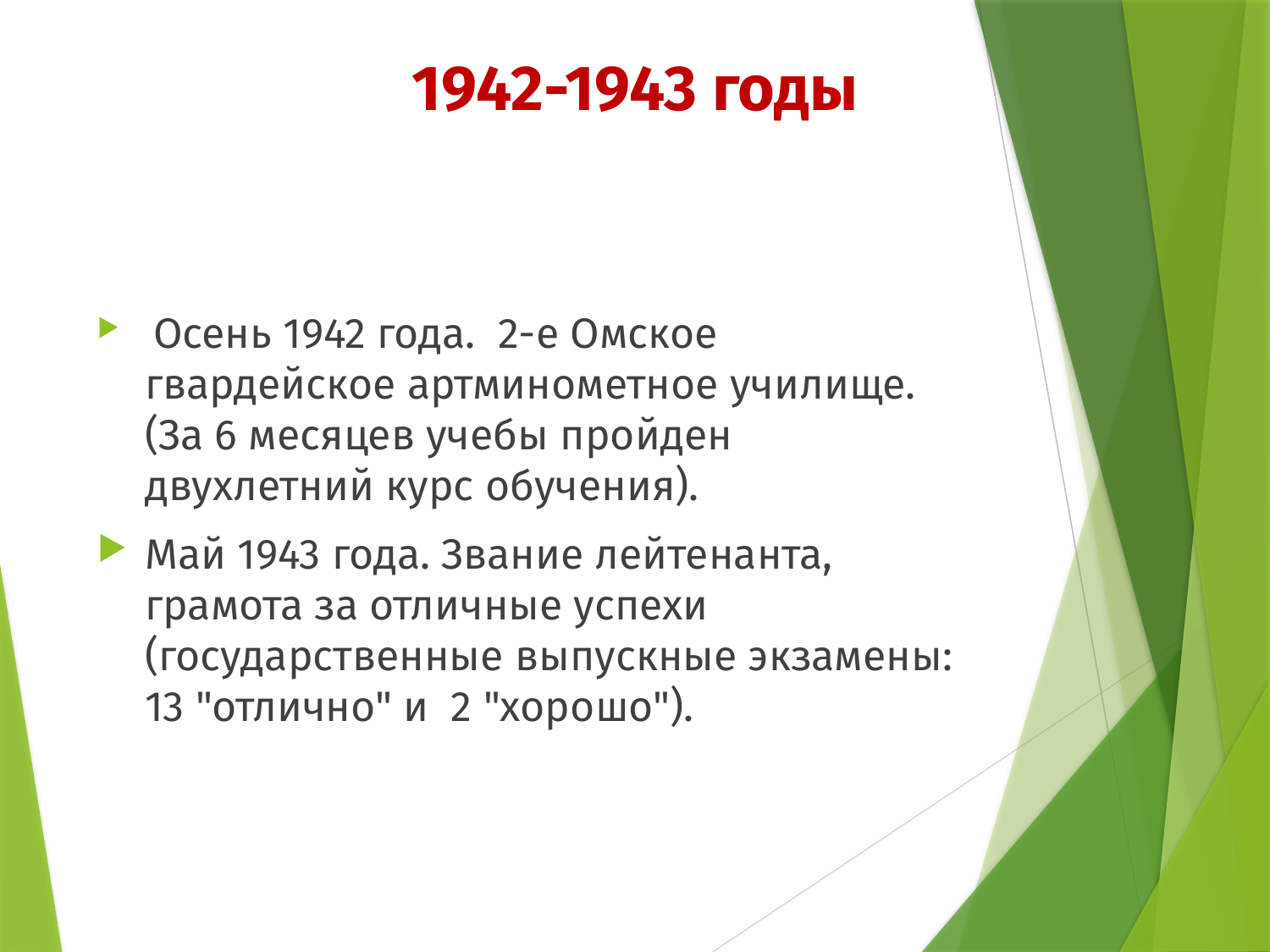

# 1942-1943 годы
 Осень 1942 года.  2-е Омское гвардейское артминометное училище. (За 6 месяцев учебы пройден двухлетний курс обучения).
Май 1943 года. Звание лейтенанта, грамота за отличные успехи (государственные выпускные экзамены: 13 "отлично" и  2 "хорошо").